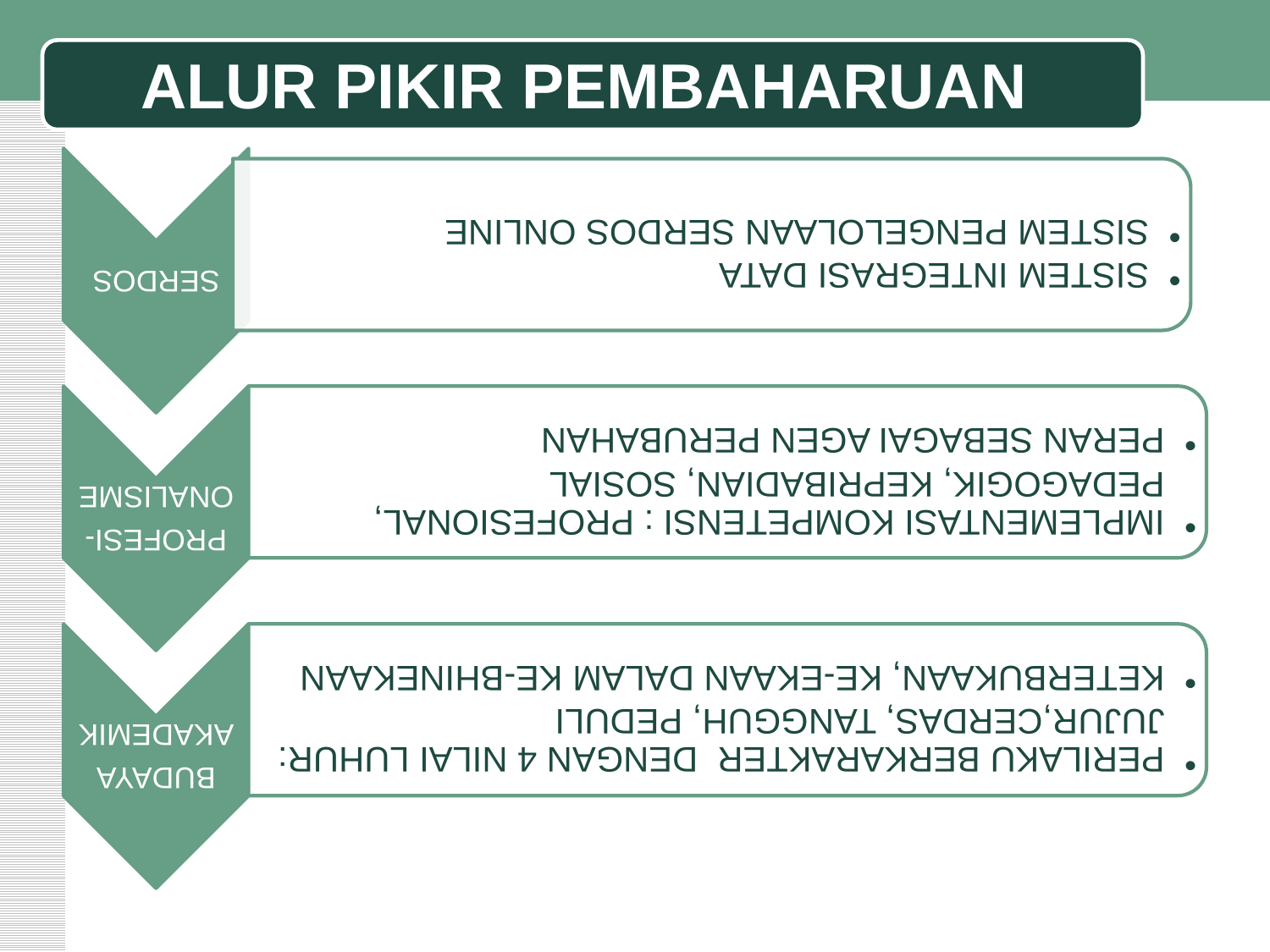

# ALUR PIKIR PEMBAHARUAN
SERDOS
SISTEM INTEGRASI DATA
SISTEM PENGELOLAAN SERDOS ONLINE
PROFESI-
ONALISME
IMPLEMENTASI KOMPETENSI : PROFESIONAL, PEDAGOGIK, KEPRIBADIAN, SOSIAL
PERAN SEBAGAI AGEN PERUBAHAN
BUDAYA
AKADEMIK
PERILAKU BERKARAKTER  DENGAN 4 NILAI LUHUR: JUJUR,CERDAS, TANGGUH, PEDULI
KETERBUKAAN, KE-EKAAN DALAM KE-BHINEKAAN